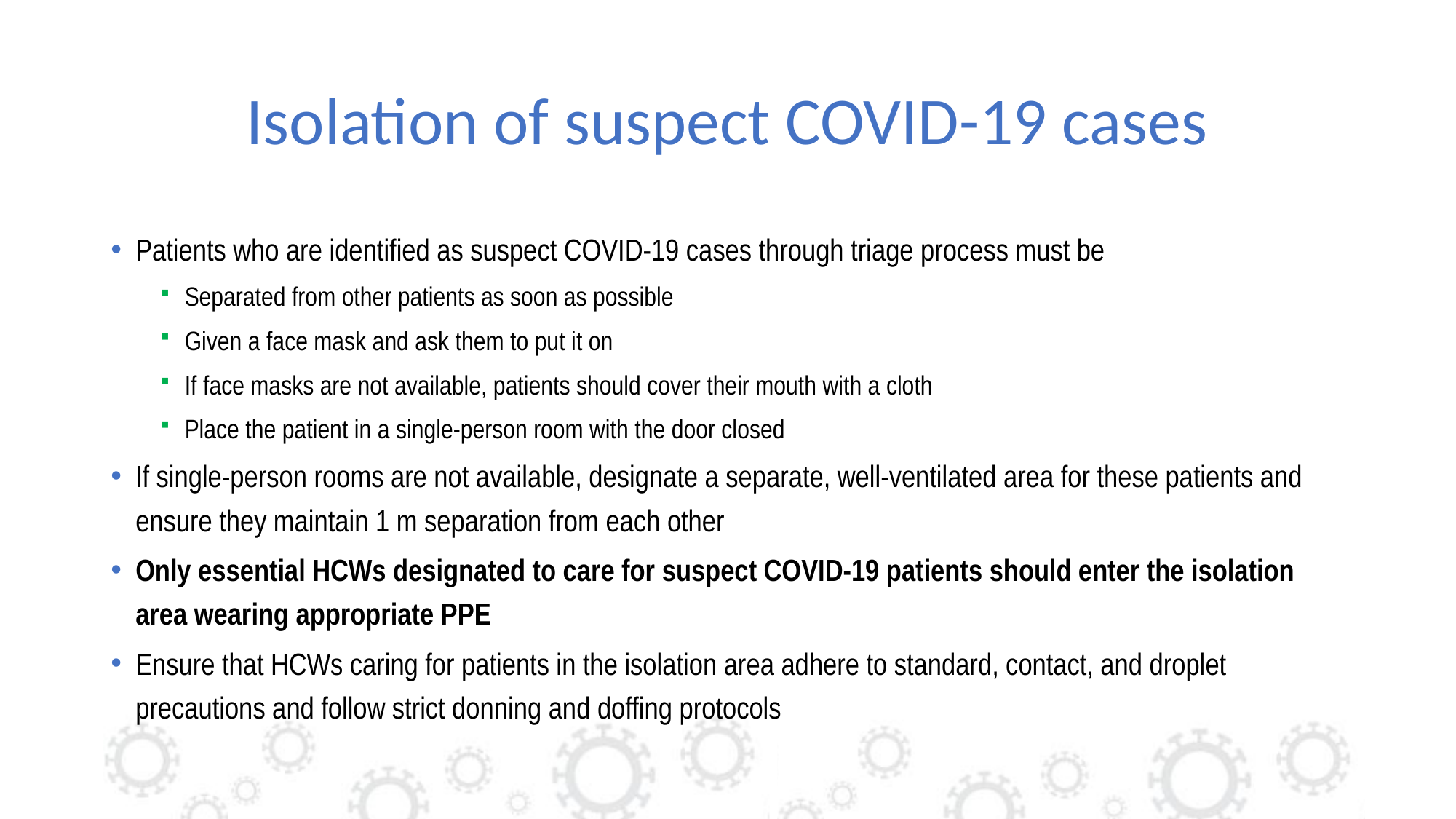

# Isolation of suspect COVID-19 cases
Patients who are identified as suspect COVID-19 cases through triage process must be
Separated from other patients as soon as possible
Given a face mask and ask them to put it on
If face masks are not available, patients should cover their mouth with a cloth
Place the patient in a single-person room with the door closed
If single-person rooms are not available, designate a separate, well-ventilated area for these patients and ensure they maintain 1 m separation from each other
Only essential HCWs designated to care for suspect COVID-19 patients should enter the isolation area wearing appropriate PPE
Ensure that HCWs caring for patients in the isolation area adhere to standard, contact, and droplet precautions and follow strict donning and doffing protocols